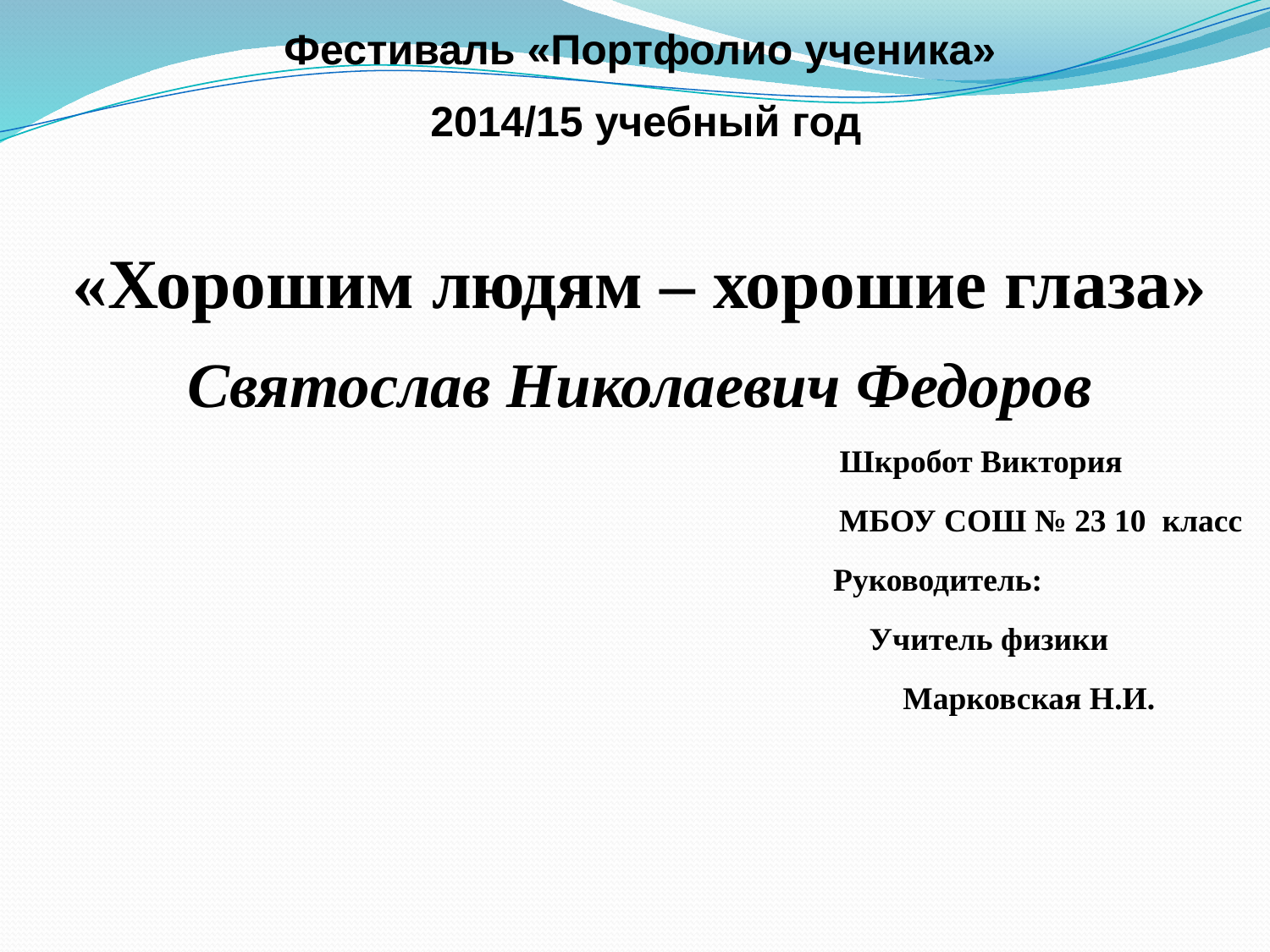

Фестиваль «Портфолио ученика»
 2014/15 учебный год

«Хорошим людям – хорошие глаза»
Святослав Николаевич Федоров
		     Шкробот Виктория
МБОУ СОШ № 23 10  класс
			     Руководитель:
		     Учитель физики
                                 Марковская Н.И.